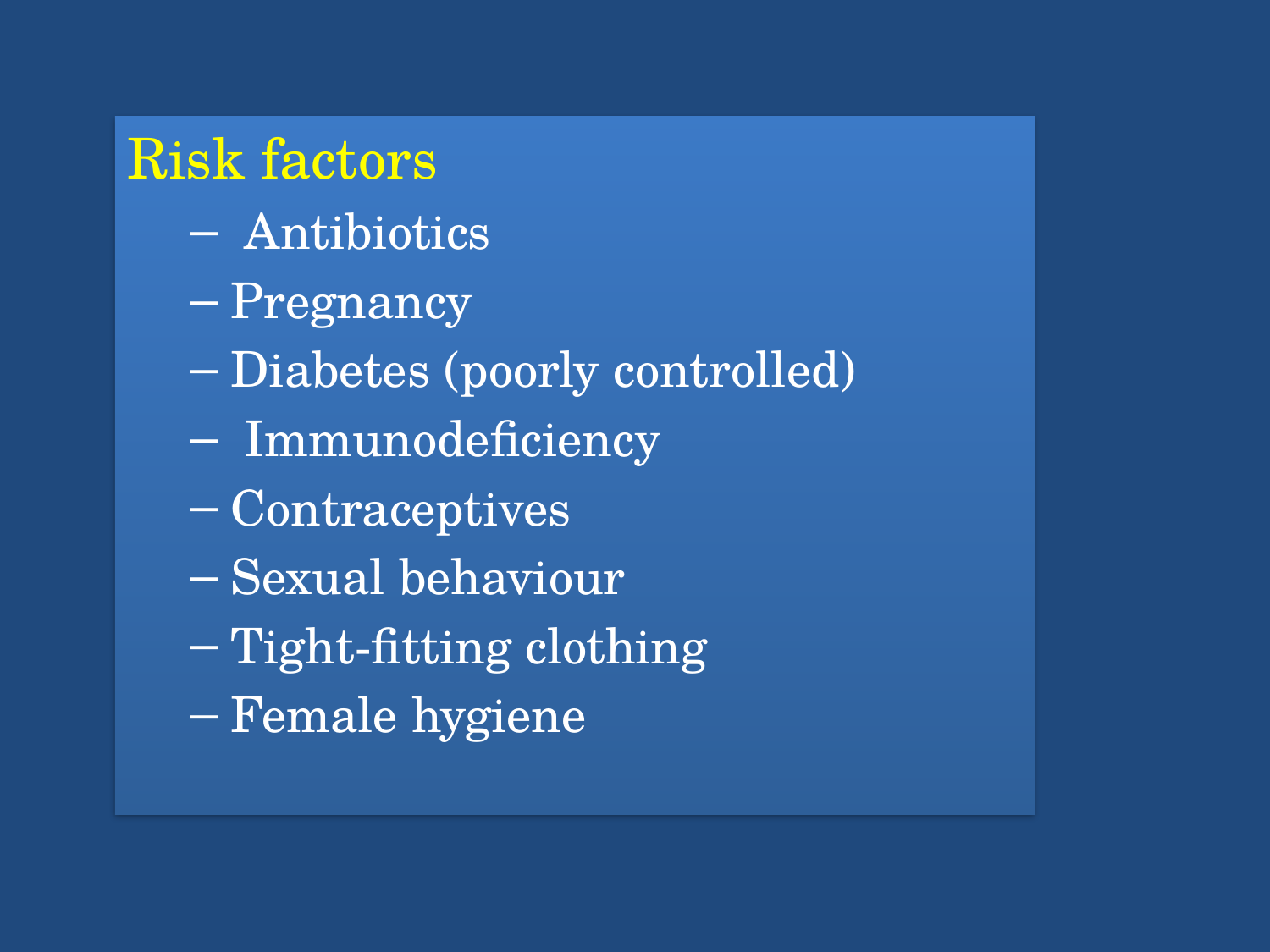

Risk factors
 Antibiotics
Pregnancy
Diabetes (poorly controlled)
 Immunodeficiency
Contraceptives
Sexual behaviour
Tight-fitting clothing
Female hygiene